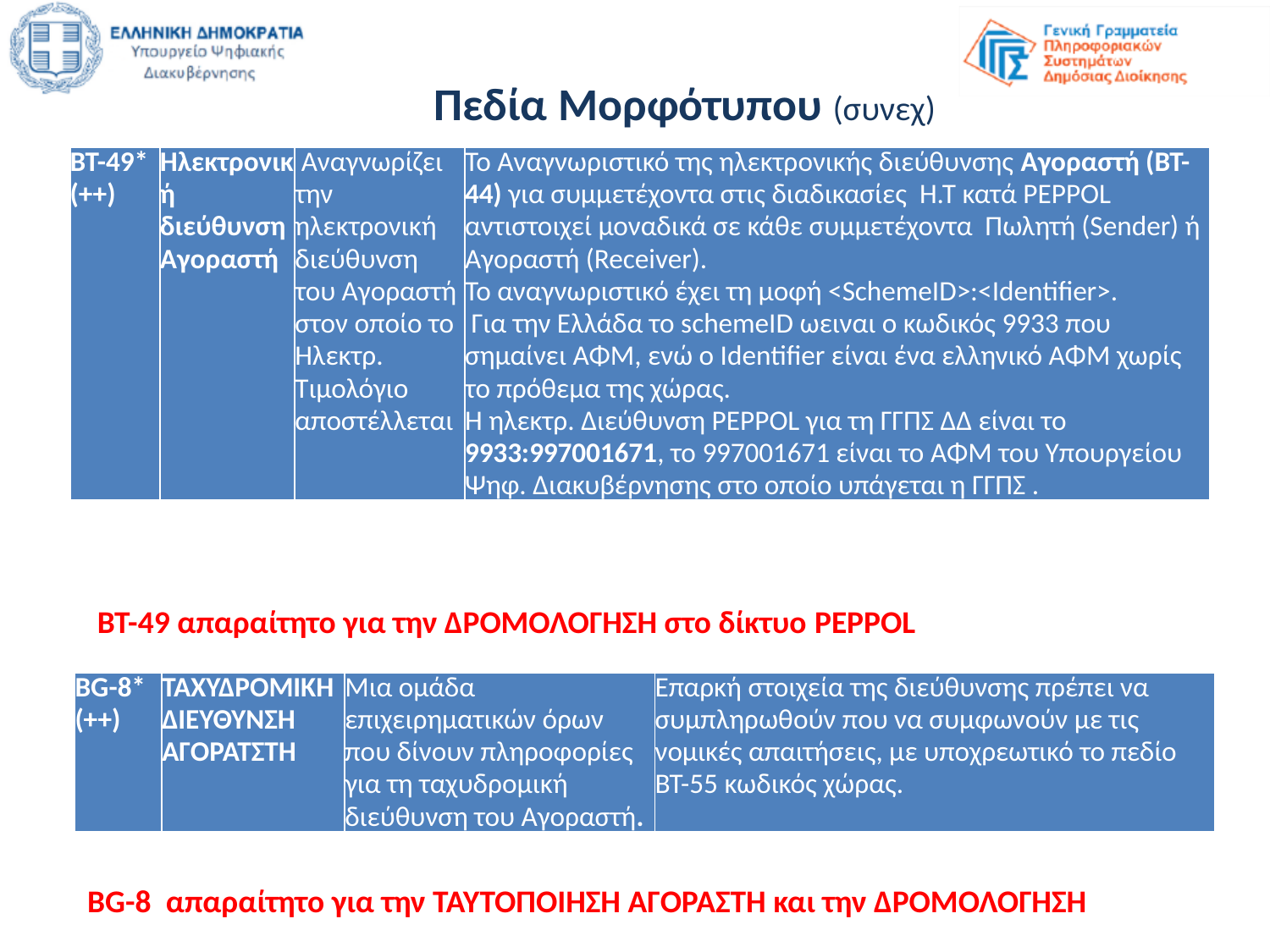

# Πεδία Μορφότυπου (συνεχ)
| BT-49\* (++) | Ηλεκτρονική διεύθυνση Αγοραστή | Αναγνωρίζει την ηλεκτρονική διεύθυνση του Αγοραστή στον οποίο το Ηλεκτρ. Τιμολόγιο αποστέλλεται | Το Αναγνωριστικό της ηλεκτρονικής διεύθυνσης Αγοραστή (ΒΤ-44) για συμμετέχοντα στις διαδικασίες Η.Τ κατά PEPPOL αντιστοιχεί μοναδικά σε κάθε συμμετέχοντα Πωλητή (Sender) ή Αγοραστή (Receiver). Το αναγνωριστικό έχει τη μοφή <SchemeID>:<Identifier>. Για την Ελλάδα το schemeID ωειναι ο κωδικός 9933 που σημαίνει ΑΦΜ, ενώ ο Identifier είναι ένα ελληνικό ΑΦΜ χωρίς το πρόθεμα της χώρας. Η ηλεκτρ. Διεύθυνση PEPPOL για τη ΓΓΠΣ ΔΔ είναι το 9933:997001671, το 997001671 είναι το ΑΦΜ του Υπουργείου Ψηφ. Διακυβέρνησης στο οποίο υπάγεται η ΓΓΠΣ . |
| --- | --- | --- | --- |
BT-49 απαραίτητο για την ΔΡΟΜΟΛΟΓΗΣΗ στο δίκτυο PEPPOL
| BG-8\* (++) | ΤΑΧΥΔΡΟΜΙΚΗ ΔΙΕΥΘΥΝΣΗ ΑΓΟΡΑΤΣΤΗ | Μια ομάδα επιχειρηματικών όρων που δίνουν πληροφορίες για τη ταχυδρομική διεύθυνση του Αγοραστή. | Επαρκή στοιχεία της διεύθυνσης πρέπει να συμπληρωθούν που να συμφωνούν με τις νομικές απαιτήσεις, με υποχρεωτικό το πεδίο BT-55 κωδικός χώρας. |
| --- | --- | --- | --- |
BG-8  απαραίτητο για την ΤΑΥΤΟΠΟΙΗΣΗ ΑΓΟΡΑΣΤΗ και την ΔΡΟΜΟΛΟΓΗΣΗ